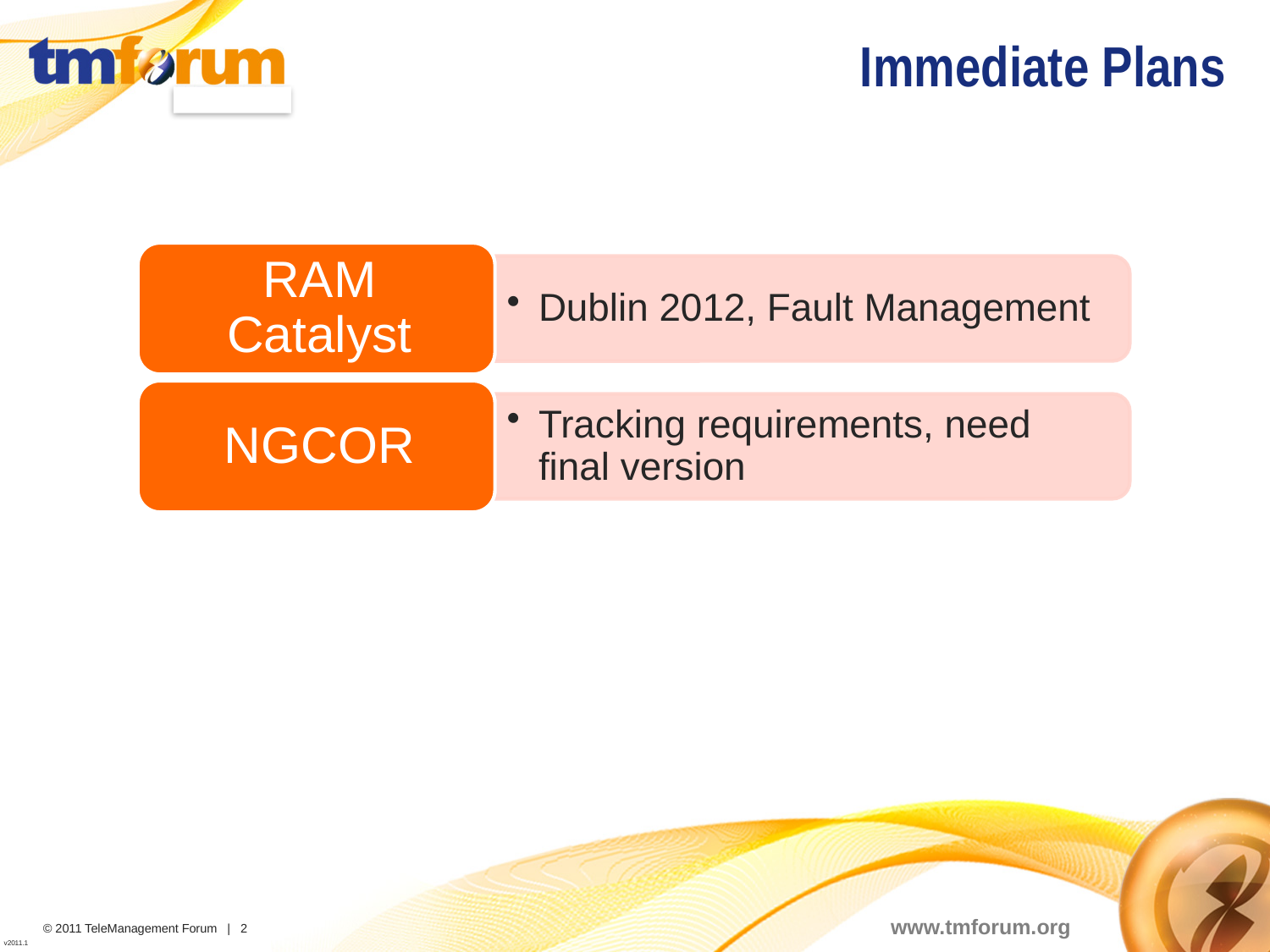

# Immediate Plans
Dublin 2012, Fault Management
RAM Catalyst
Tracking requirements, need final version
NGCOR